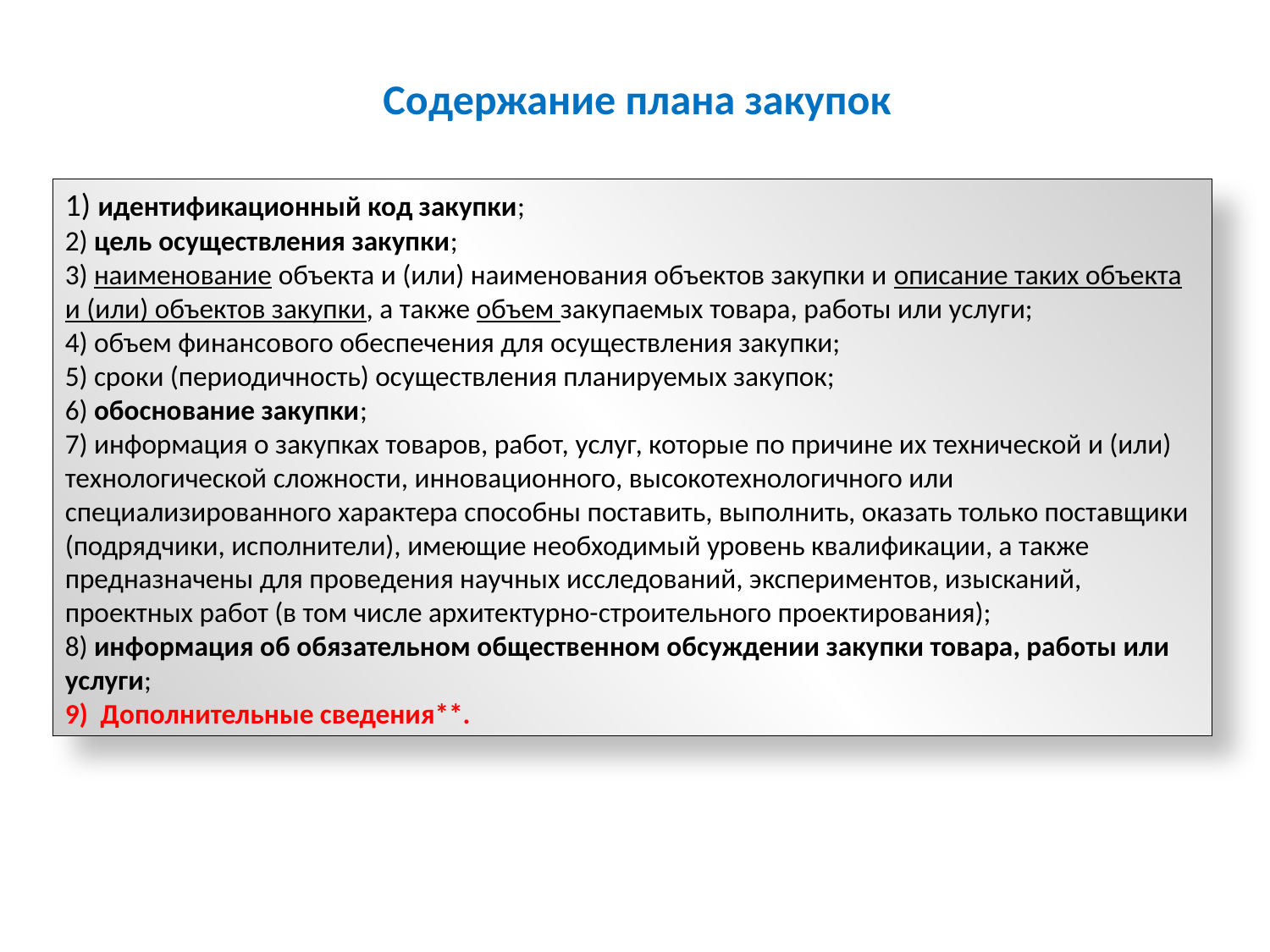

Содержание плана закупок
1) идентификационный код закупки;
2) цель осуществления закупки;
3) наименование объекта и (или) наименования объектов закупки и описание таких объекта и (или) объектов закупки, а также объем закупаемых товара, работы или услуги;
4) объем финансового обеспечения для осуществления закупки;
5) сроки (периодичность) осуществления планируемых закупок;
6) обоснование закупки;
7) информация о закупках товаров, работ, услуг, которые по причине их технической и (или) технологической сложности, инновационного, высокотехнологичного или специализированного характера способны поставить, выполнить, оказать только поставщики (подрядчики, исполнители), имеющие необходимый уровень квалификации, а также предназначены для проведения научных исследований, экспериментов, изысканий, проектных работ (в том числе архитектурно-строительного проектирования);
8) информация об обязательном общественном обсуждении закупки товара, работы или услуги;
9)  Дополнительные сведения**.